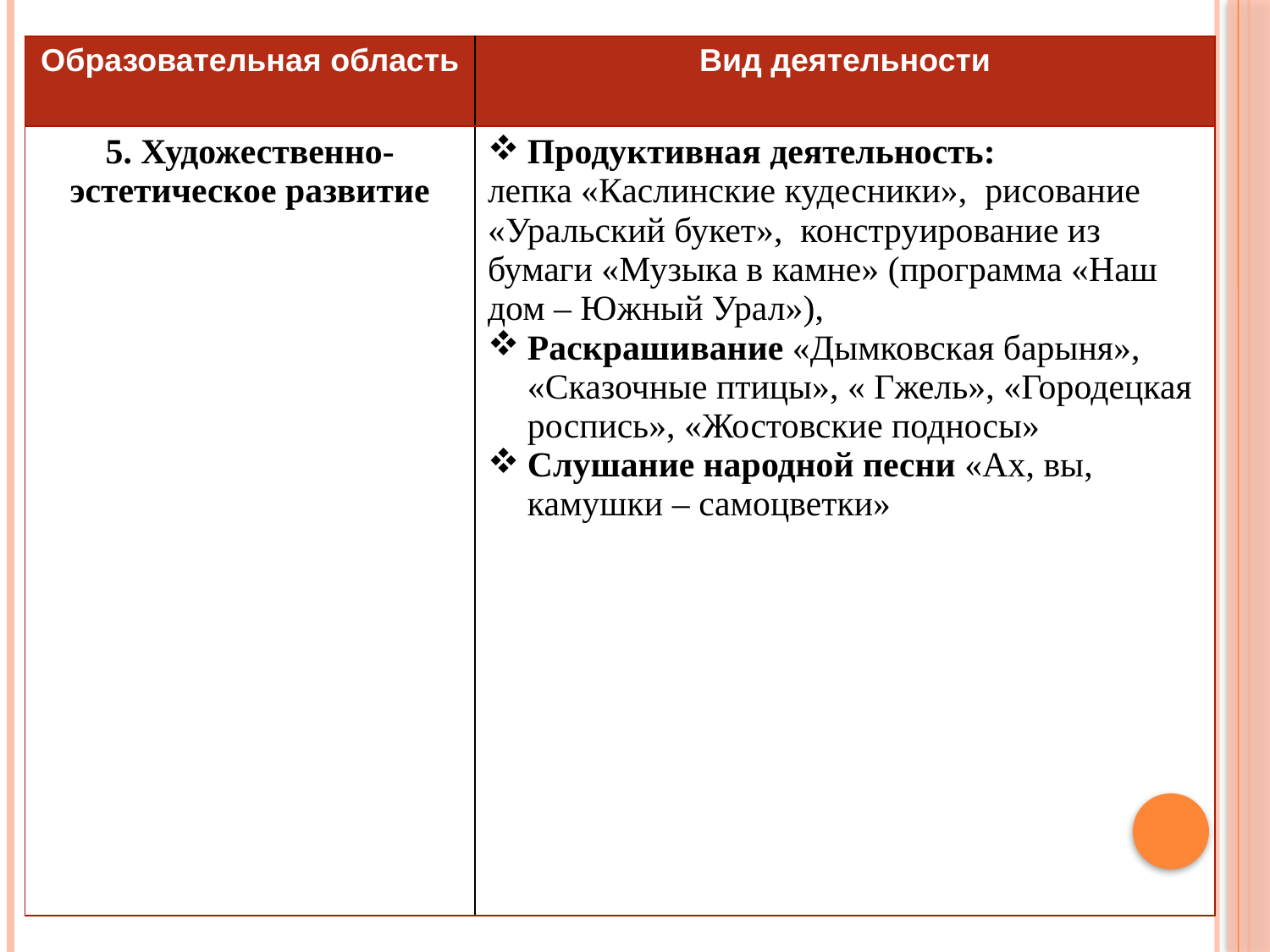

| Образовательная область | Вид деятельности |
| --- | --- |
| 5. Художественно-эстетическое развитие | Продуктивная деятельность: лепка «Каслинские кудесники», рисование «Уральский букет», конструирование из бумаги «Музыка в камне» (программа «Наш дом – Южный Урал»), Раскрашивание «Дымковская барыня», «Сказочные птицы», « Гжель», «Городецкая роспись», «Жостовские подносы» Слушание народной песни «Ах, вы, камушки – самоцветки» |